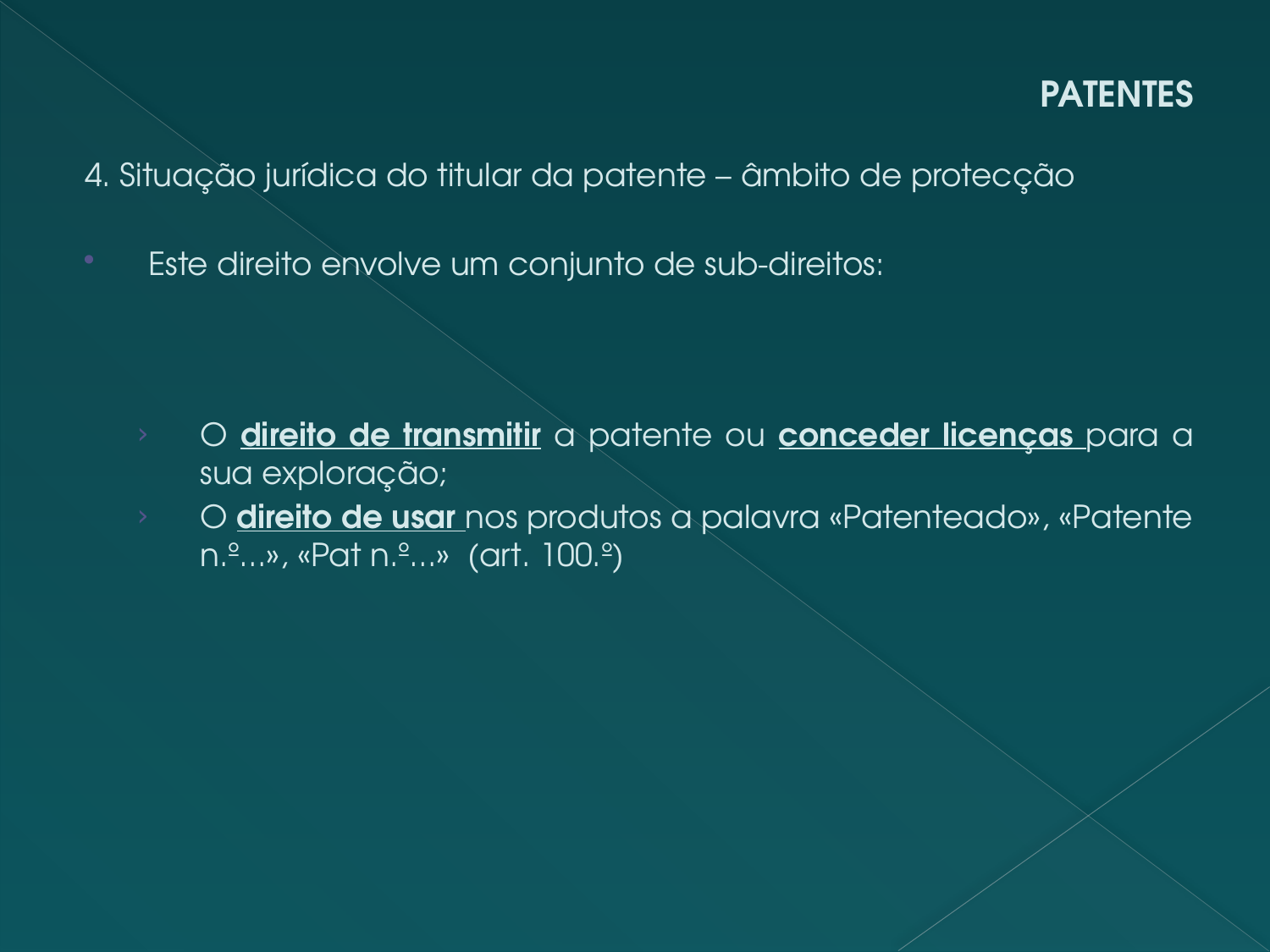

# PATENTES
4. Situação jurídica do titular da patente – âmbito de protecção

Este direito envolve um conjunto de sub-direitos:

O direito de transmitir a patente ou conceder licenças para a sua exploração;
O direito de usar nos produtos a palavra «Patenteado», «Patente n.º…», «Pat n.º…»  (art. 100.º)